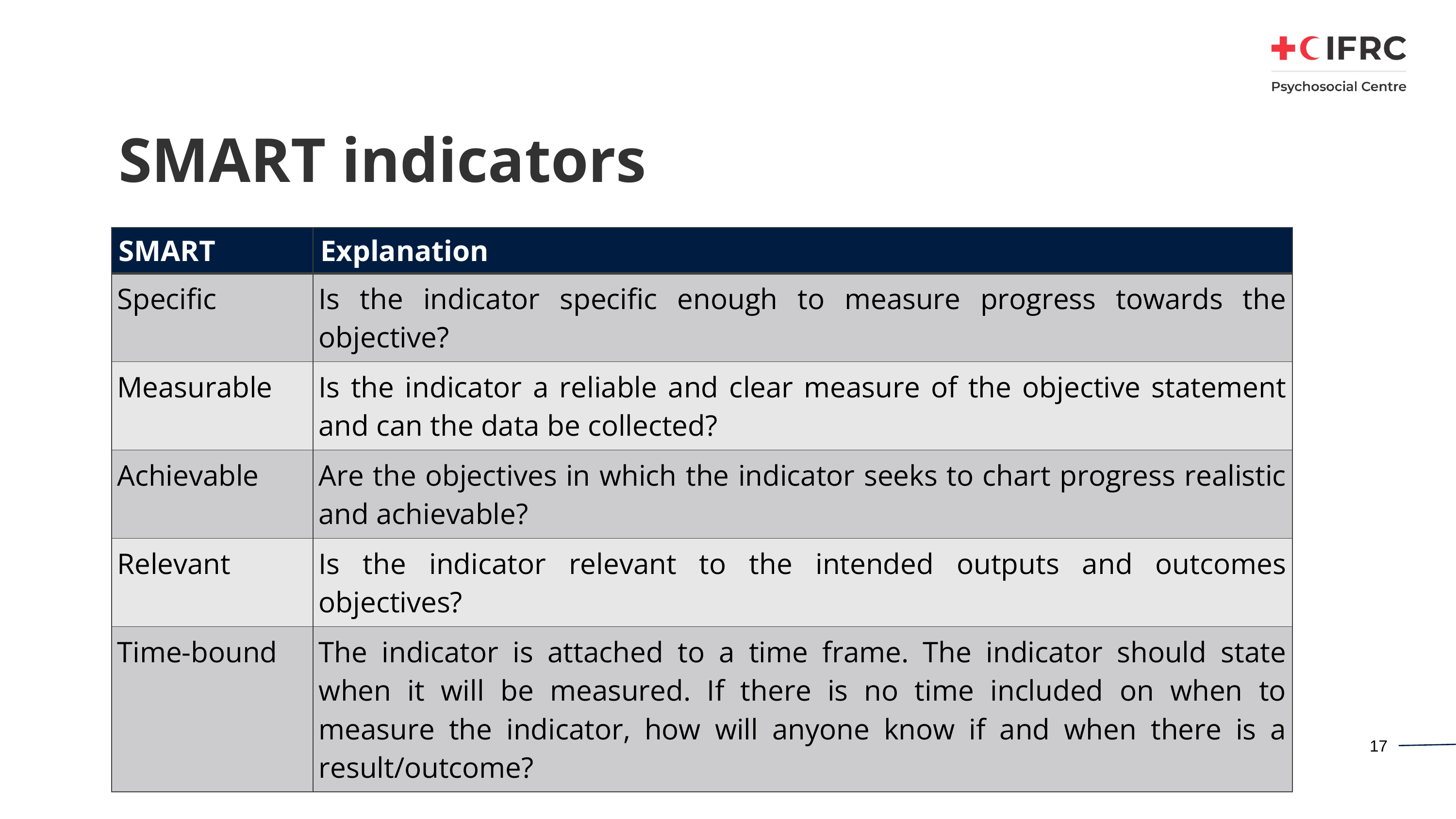

# SMART indicators
| SMART | Explanation |
| --- | --- |
| Specific | Is the indicator specific enough to measure progress towards the objective? |
| Measurable | Is the indicator a reliable and clear measure of the objective statement and can the data be collected? |
| Achievable | Are the objectives in which the indicator seeks to chart progress realistic and achievable? |
| Relevant | Is the indicator relevant to the intended outputs and outcomes objectives? |
| Time-bound | The indicator is attached to a time frame. The indicator should state when it will be measured. If there is no time included on when to measure the indicator, how will anyone know if and when there is a result/outcome? |